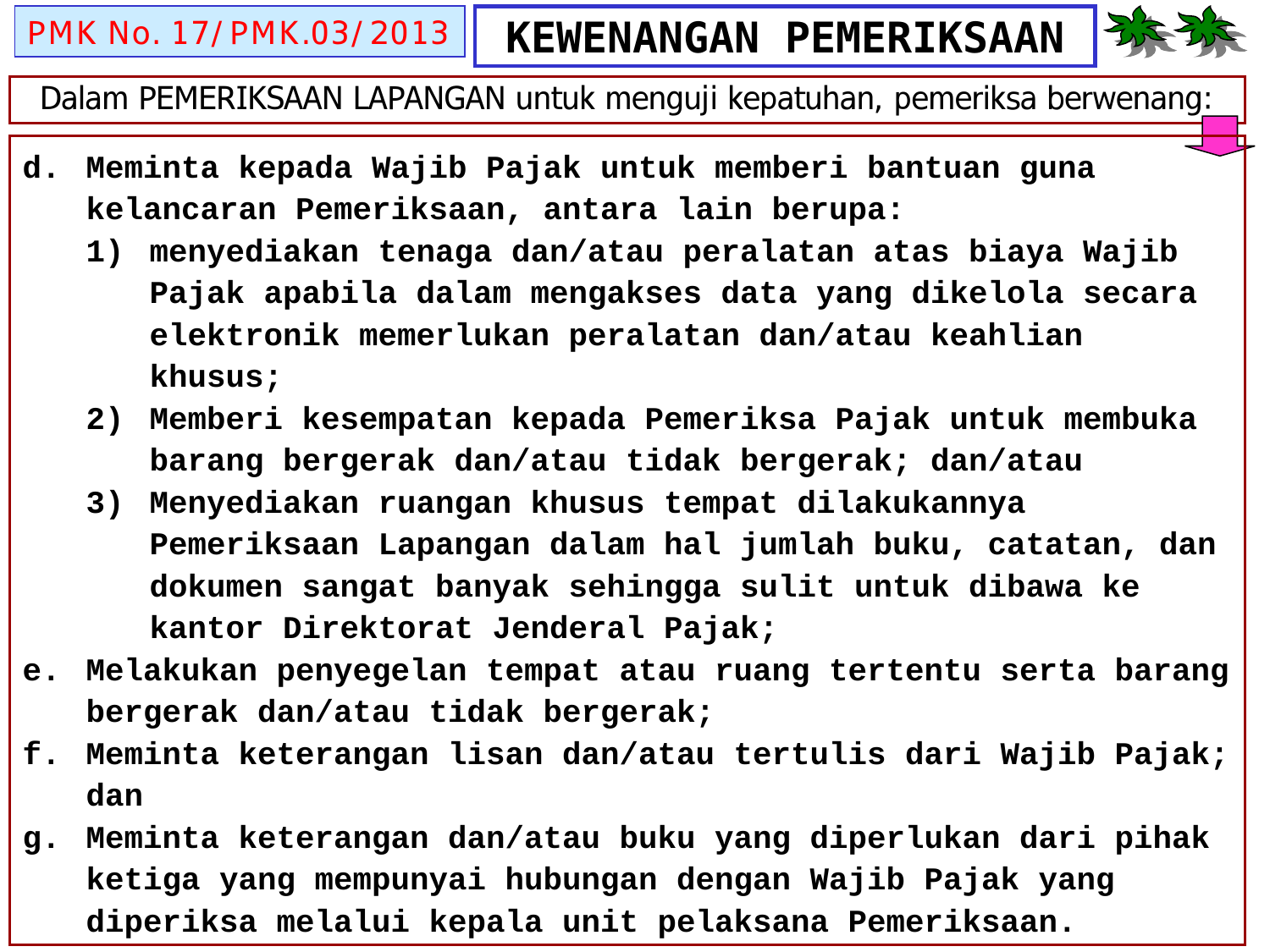

PMK No. 17/PMK.03/2013
# KEWENANGAN PEMERIKSAAN

Dalam PEMERIKSAAN LAPANGAN untuk menguji kepatuhan, pemeriksa berwenang:

Meminta kepada Wajib Pajak untuk memberi bantuan guna kelancaran Pemeriksaan, antara lain berupa:
menyediakan tenaga dan/atau peralatan atas biaya Wajib Pajak apabila dalam mengakses data yang dikelola secara elektronik memerlukan peralatan dan/atau keahlian khusus;
Memberi kesempatan kepada Pemeriksa Pajak untuk membuka barang bergerak dan/atau tidak bergerak; dan/atau
Menyediakan ruangan khusus tempat dilakukannya Pemeriksaan Lapangan dalam hal jumlah buku, catatan, dan dokumen sangat banyak sehingga sulit untuk dibawa ke kantor Direktorat Jenderal Pajak;
Melakukan penyegelan tempat atau ruang tertentu serta barang bergerak dan/atau tidak bergerak;
Meminta keterangan lisan dan/atau tertulis dari Wajib Pajak; dan
Meminta keterangan dan/atau buku yang diperlukan dari pihak ketiga yang mempunyai hubungan dengan Wajib Pajak yang diperiksa melalui kepala unit pelaksana Pemeriksaan.